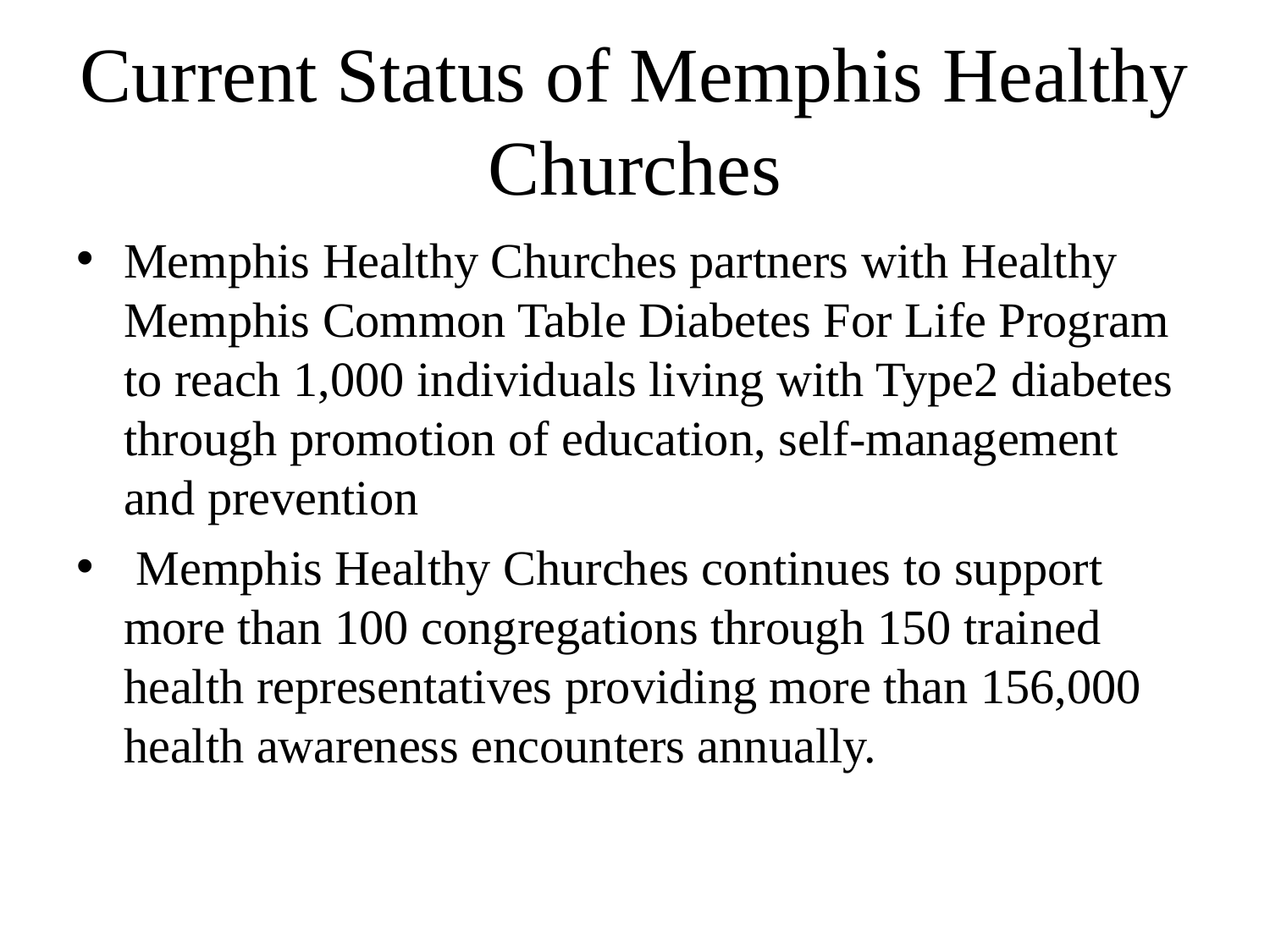

# Current Status of Memphis Healthy Churches
Memphis Healthy Churches partners with Healthy Memphis Common Table Diabetes For Life Program to reach 1,000 individuals living with Type2 diabetes through promotion of education, self-management and prevention
 Memphis Healthy Churches continues to support more than 100 congregations through ­­­­150 trained health representatives providing more than 156,000 health awareness encounters annually.